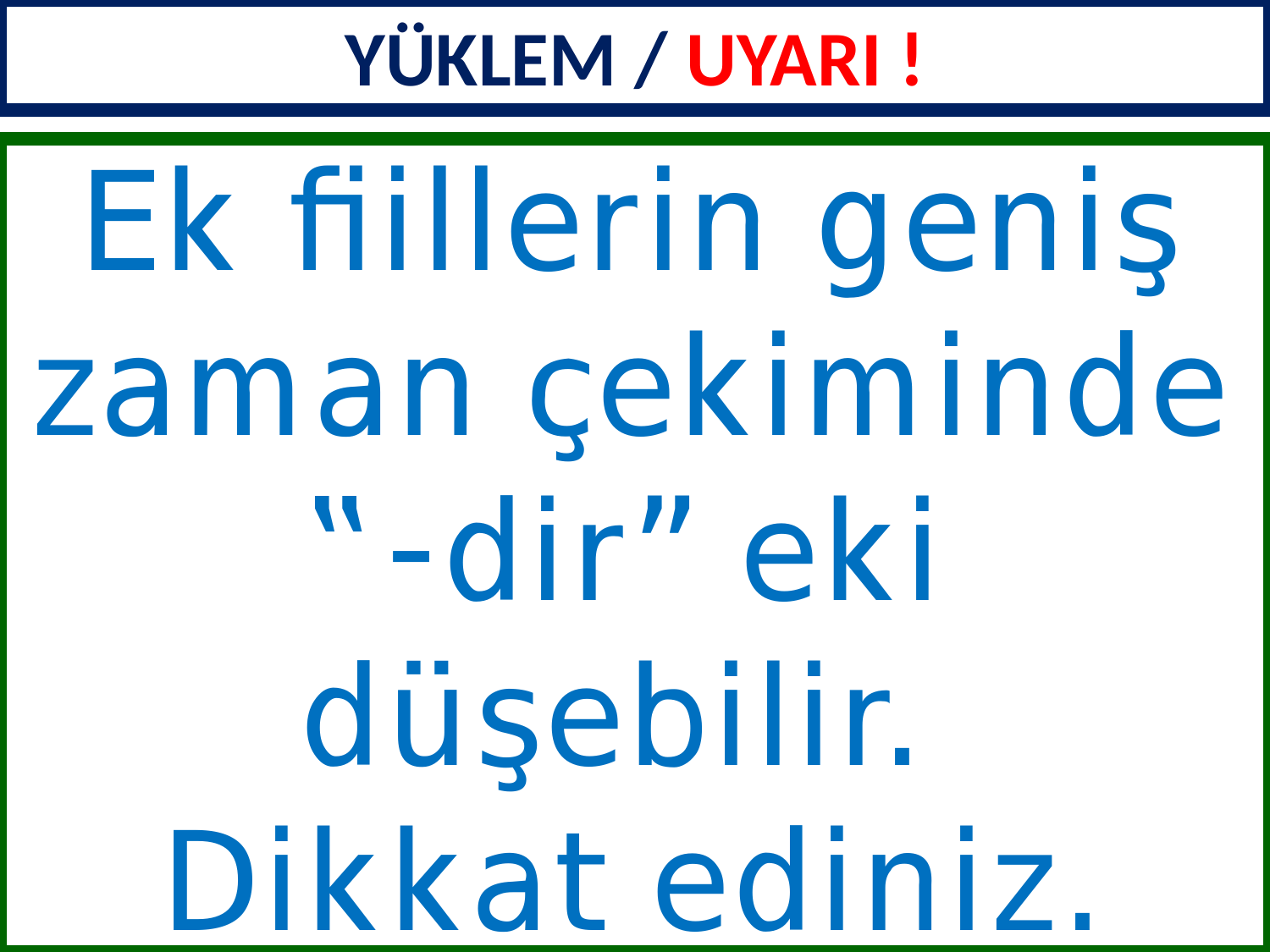

YÜKLEM / UYARI !
Ek fiillerin geniş zaman çekiminde “-dir” eki düşebilir.
Dikkat ediniz.